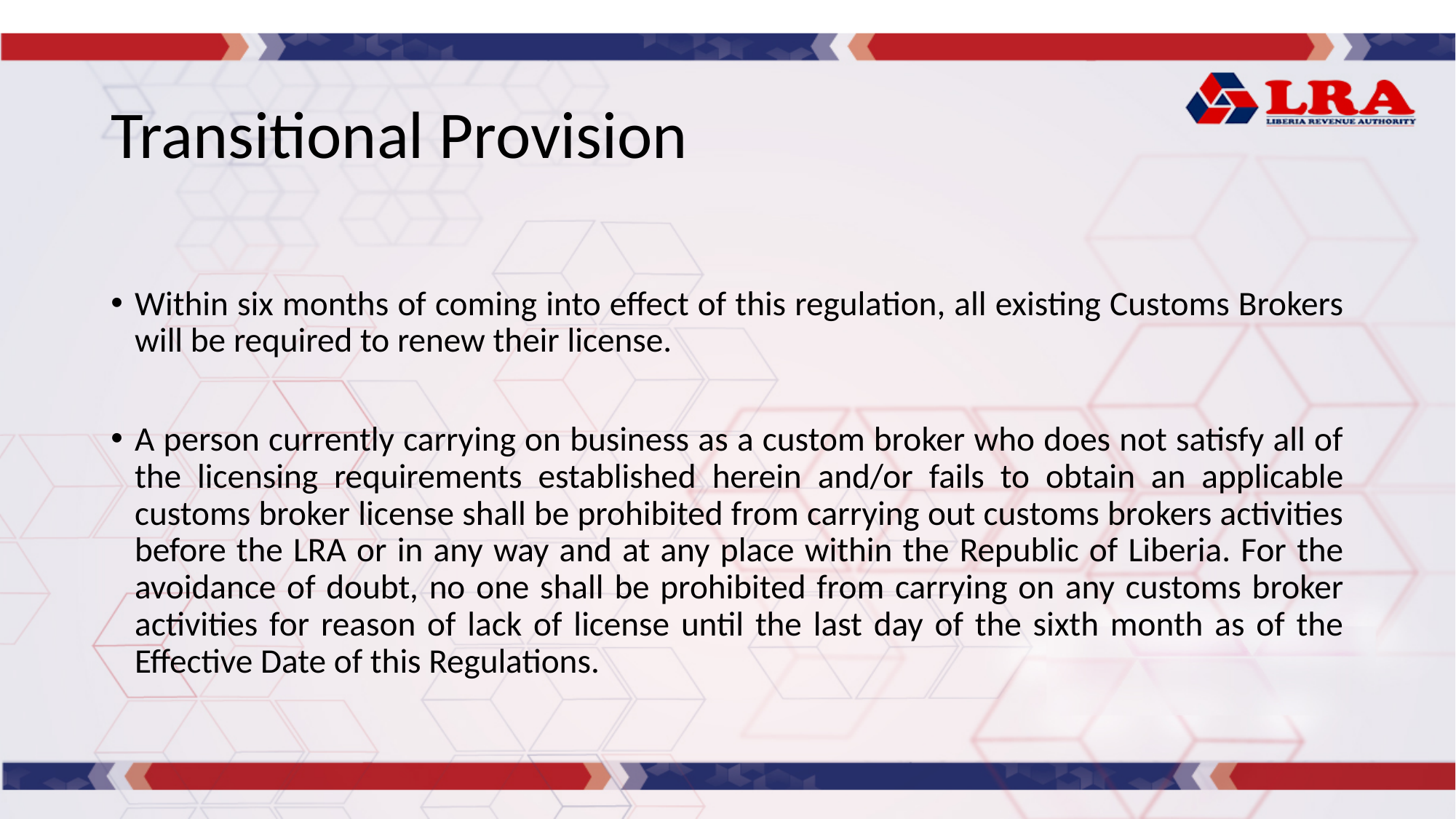

# Transitional Provision

Within six months of coming into effect of this regulation, all existing Customs Brokers will be required to renew their license.

A person currently carrying on business as a custom broker who does not satisfy all of the licensing requirements established herein and/or fails to obtain an applicable customs broker license shall be prohibited from carrying out customs brokers activities before the LRA or in any way and at any place within the Republic of Liberia. For the avoidance of doubt, no one shall be prohibited from carrying on any customs broker activities for reason of lack of license until the last day of the sixth month as of the Effective Date of this Regulations.